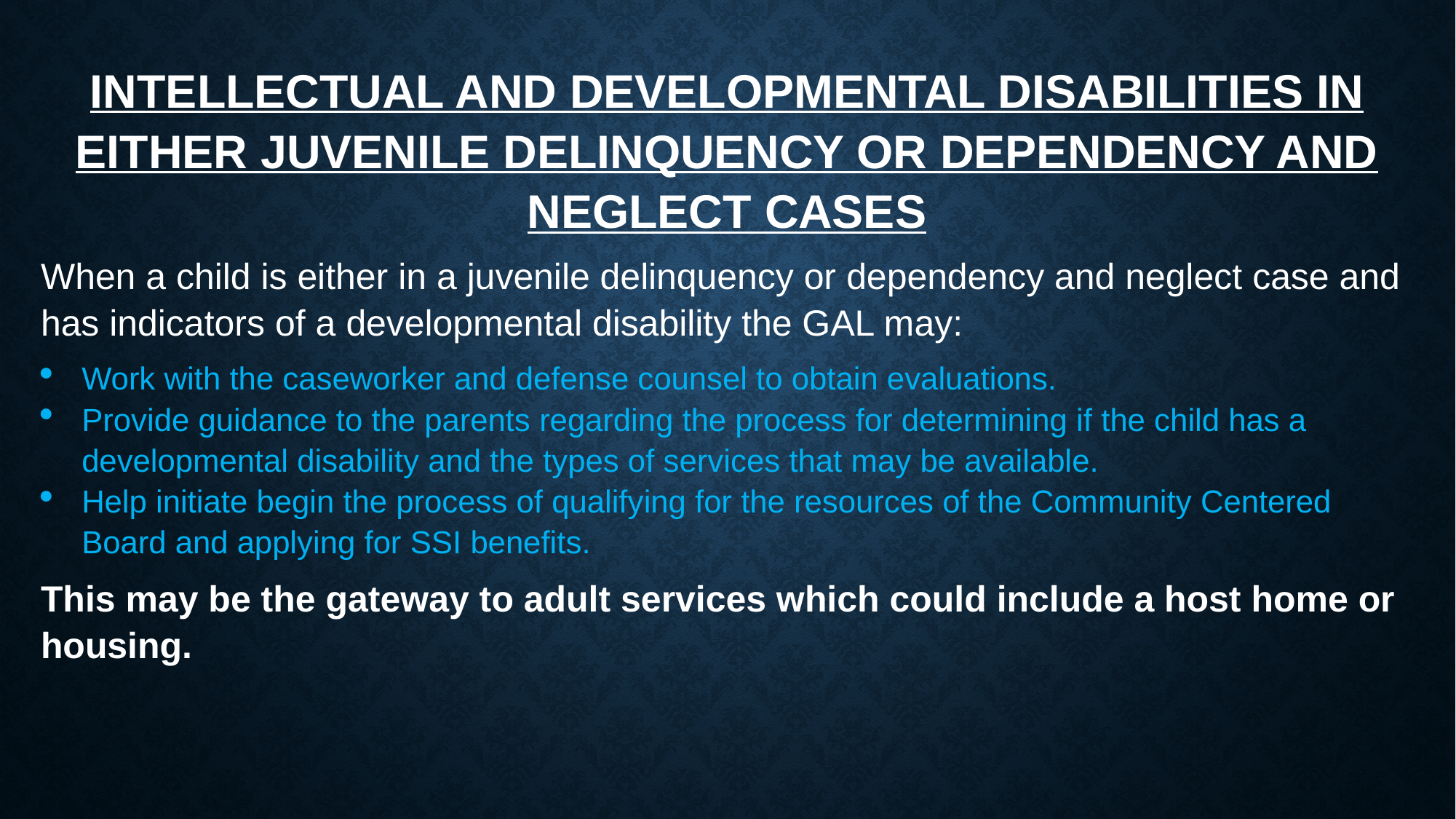

INTELLECTUAL AND DEVELOPMENTAL DISABILITIES IN EITHER JUVENILE DELINQUENCY OR DEPENDENCY AND NEGLECT CASES
When a child is either in a juvenile delinquency or dependency and neglect case and has indicators of a developmental disability the GAL may:
Work with the caseworker and defense counsel to obtain evaluations.
Provide guidance to the parents regarding the process for determining if the child has a developmental disability and the types of services that may be available.
Help initiate begin the process of qualifying for the resources of the Community Centered Board and applying for SSI benefits.
This may be the gateway to adult services which could include a host home or housing.